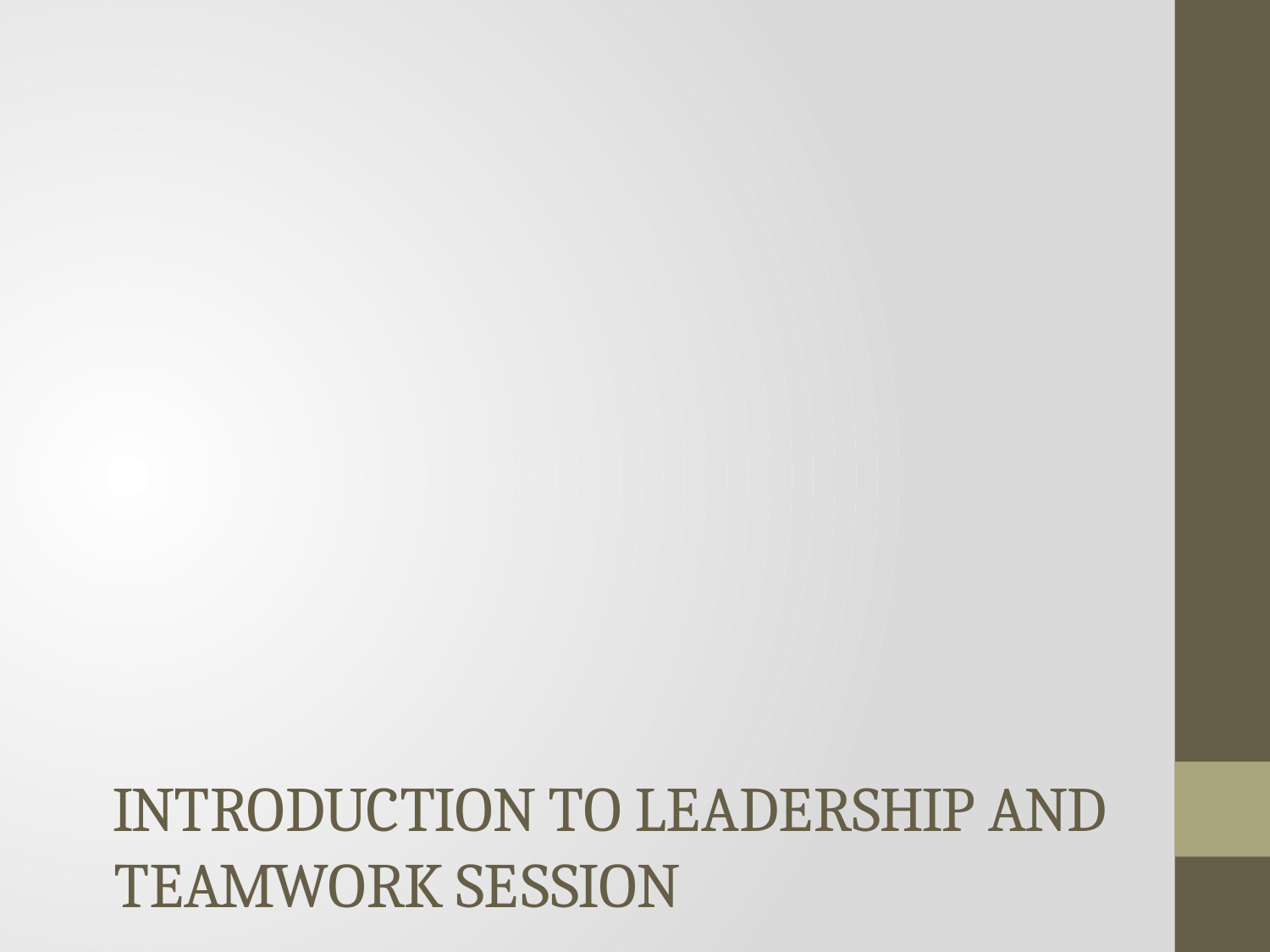

# Introduction to Leadership and Teamwork Session